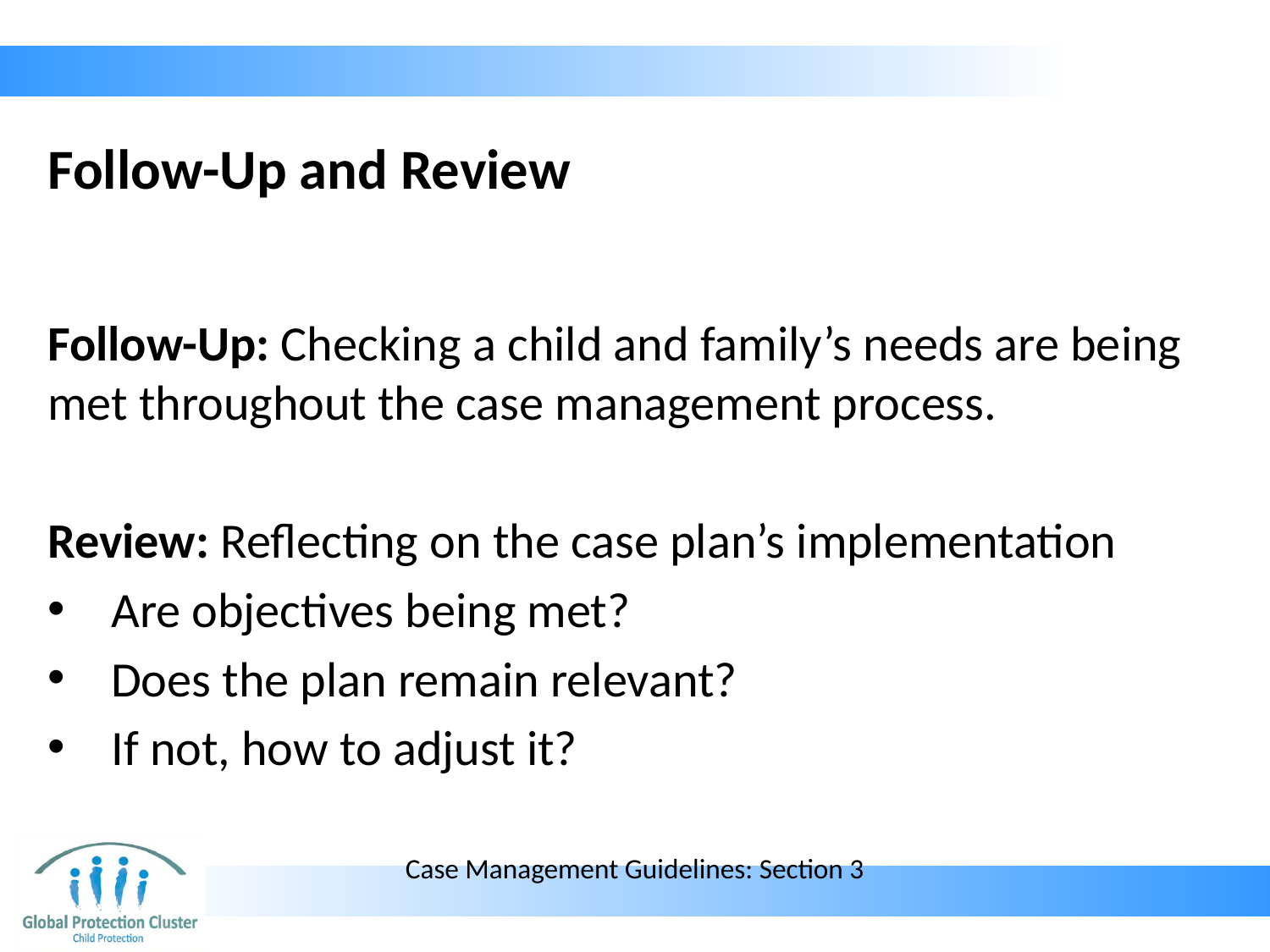

# Follow-Up and Review

Follow-Up: Checking a child and family’s needs are being met throughout the case management process.

Review: Reflecting on the case plan’s implementation
Are objectives being met?
Does the plan remain relevant?
If not, how to adjust it?

Case Management Guidelines: Section 3